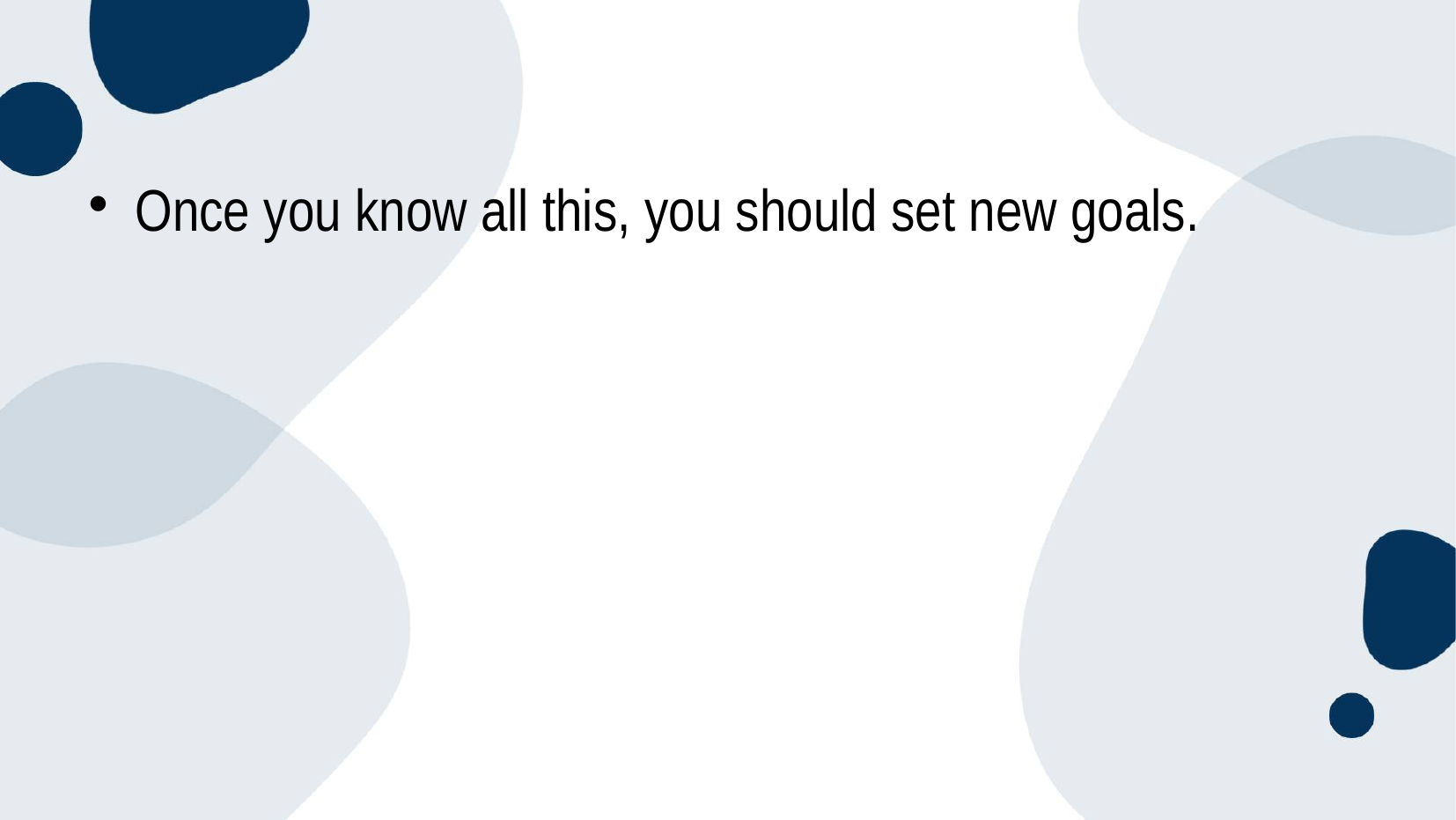

Once you know all this, you should set new goals.